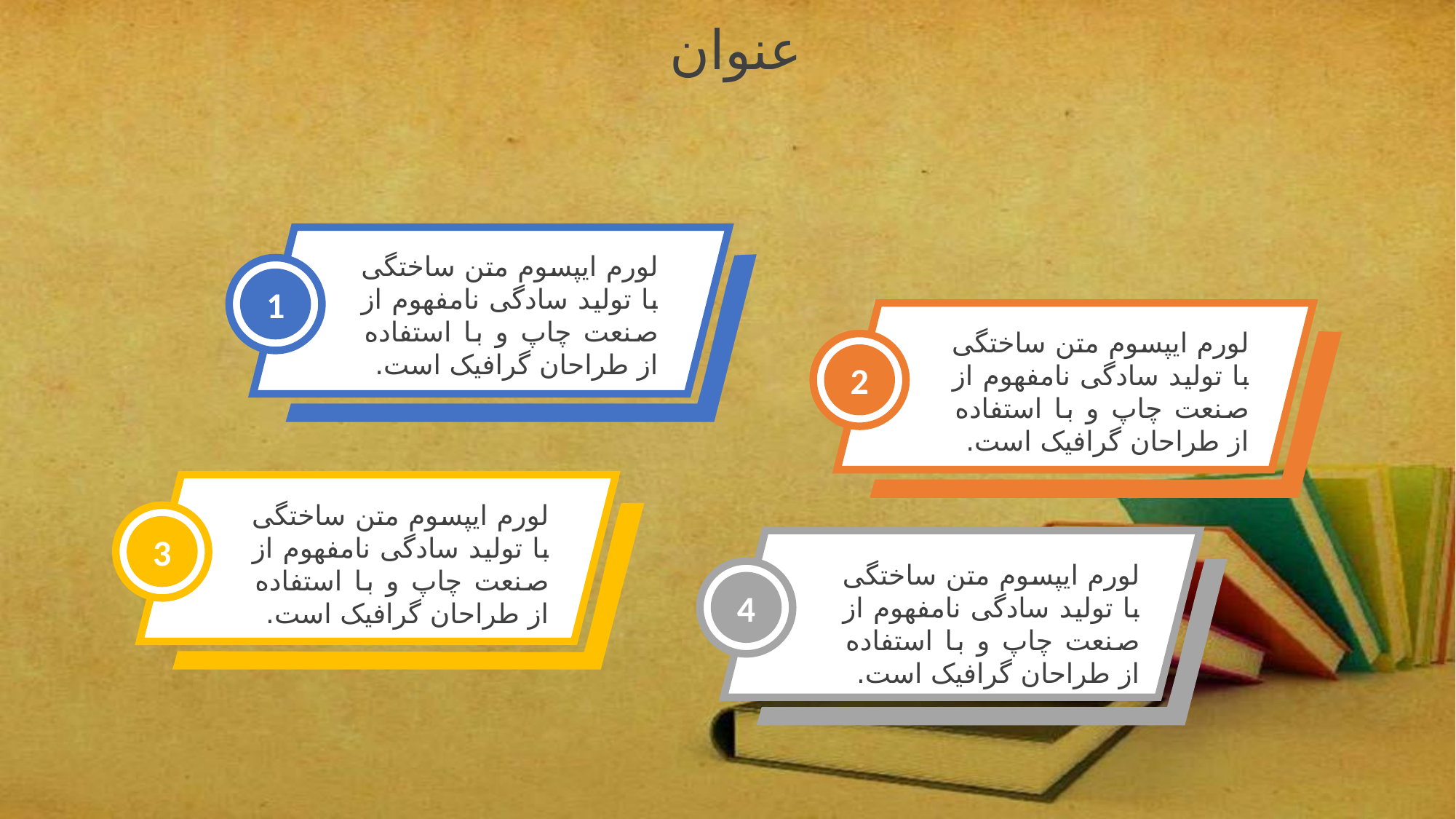

عنوان
لورم ایپسوم متن ساختگی با تولید سادگی نامفهوم از صنعت چاپ و با استفاده از طراحان گرافیک است.

1
لورم ایپسوم متن ساختگی با تولید سادگی نامفهوم از صنعت چاپ و با استفاده از طراحان گرافیک است.

2

لورم ایپسوم متن ساختگی با تولید سادگی نامفهوم از صنعت چاپ و با استفاده از طراحان گرافیک است.

3

لورم ایپسوم متن ساختگی با تولید سادگی نامفهوم از صنعت چاپ و با استفاده از طراحان گرافیک است.

4